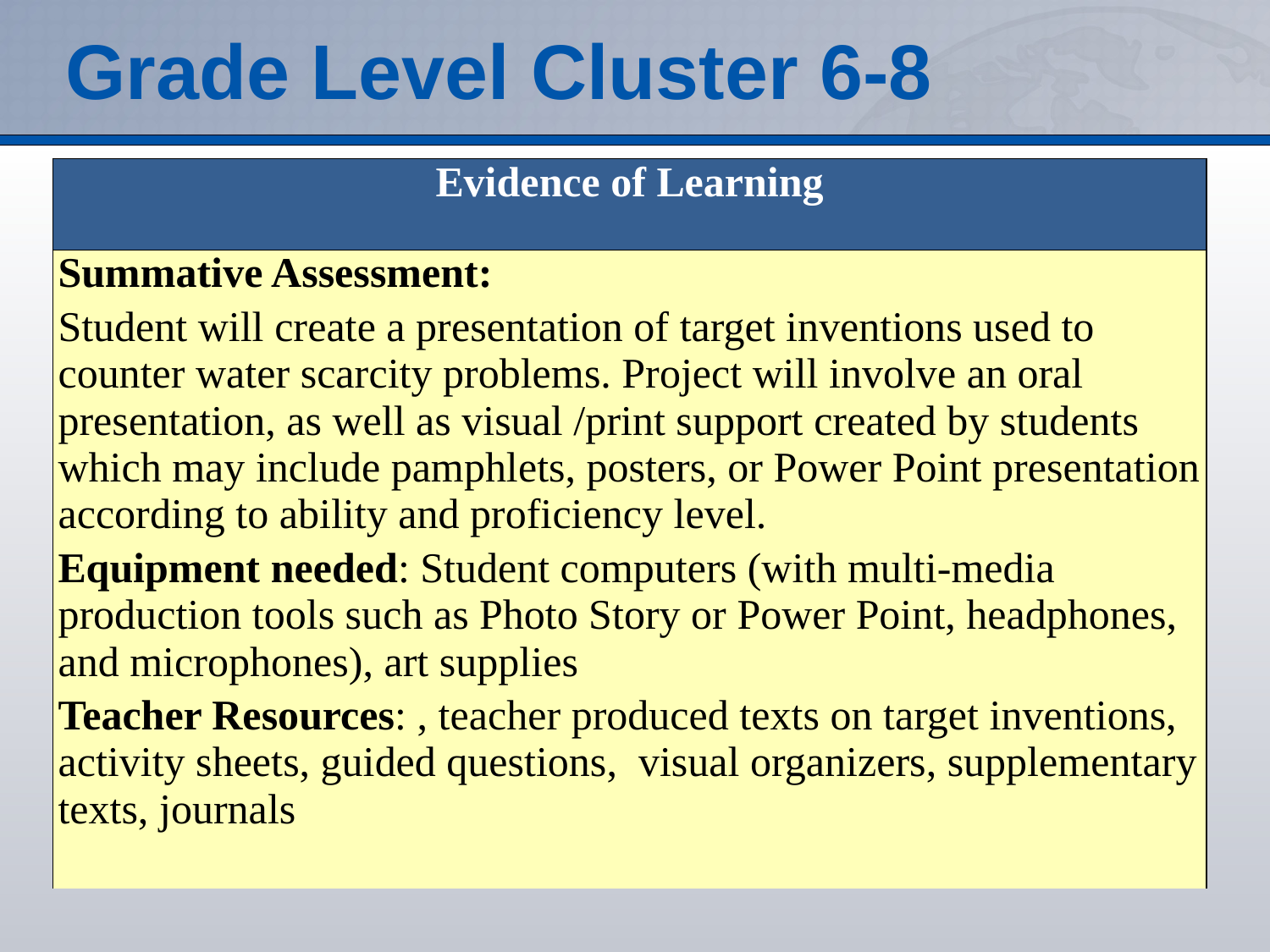

# Grade Level Cluster 6-8
| Evidence of Learning |
| --- |
| Summative Assessment: Student will create a presentation of target inventions used to counter water scarcity problems. Project will involve an oral presentation, as well as visual /print support created by students which may include pamphlets, posters, or Power Point presentation according to ability and proficiency level. Equipment needed: Student computers (with multi-media production tools such as Photo Story or Power Point, headphones, and microphones), art supplies Teacher Resources: , teacher produced texts on target inventions, activity sheets, guided questions, visual organizers, supplementary texts, journals |